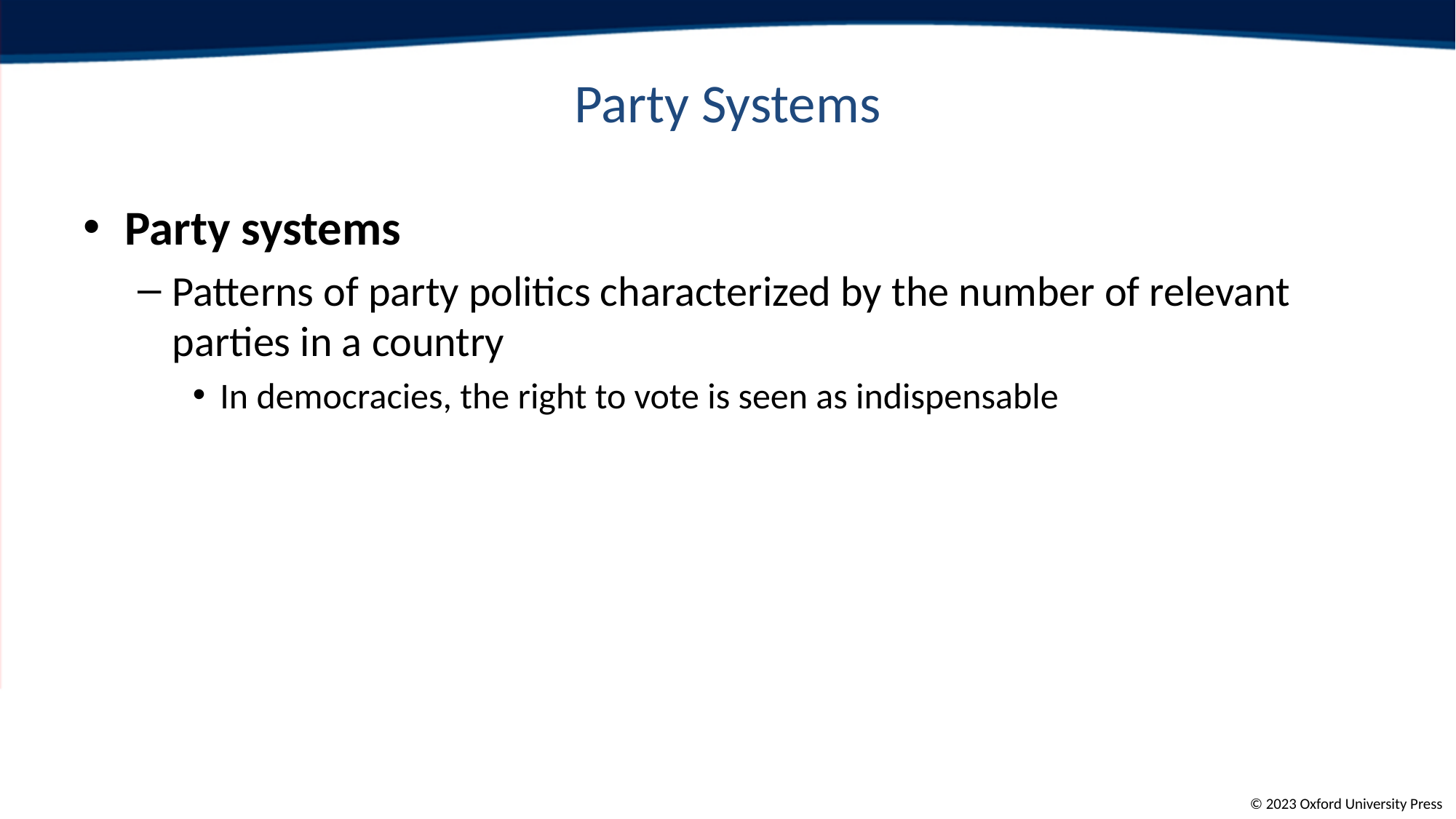

# Party Systems
Party systems
Patterns of party politics characterized by the number of relevant parties in a country
In democracies, the right to vote is seen as indispensable